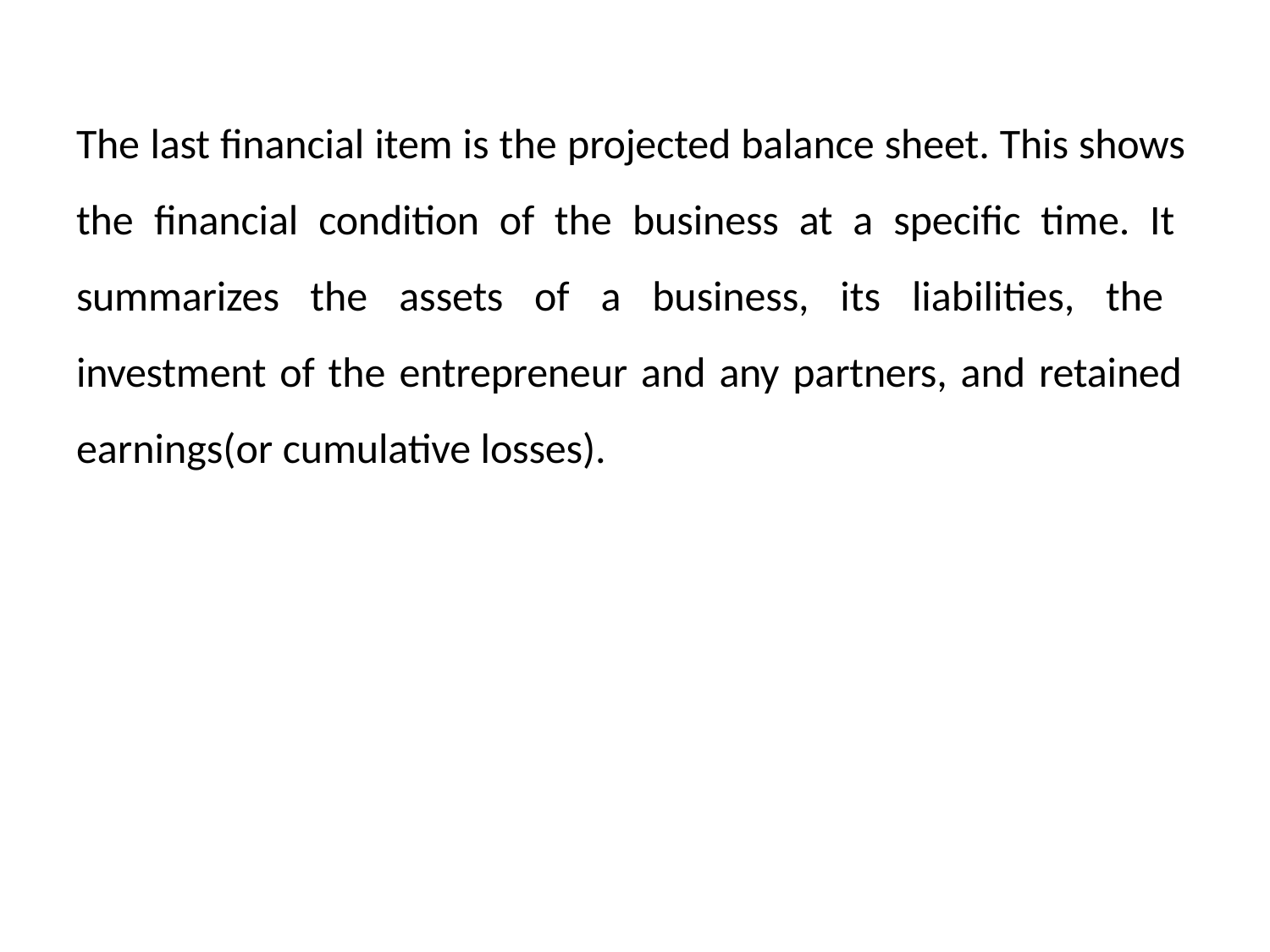

# The last financial item is the projected balance sheet. This shows  the financial condition of the business at a specific time. It  summarizes the assets of a business, its liabilities, the  investment of the entrepreneur and any partners, and retained  earnings(or cumulative losses).